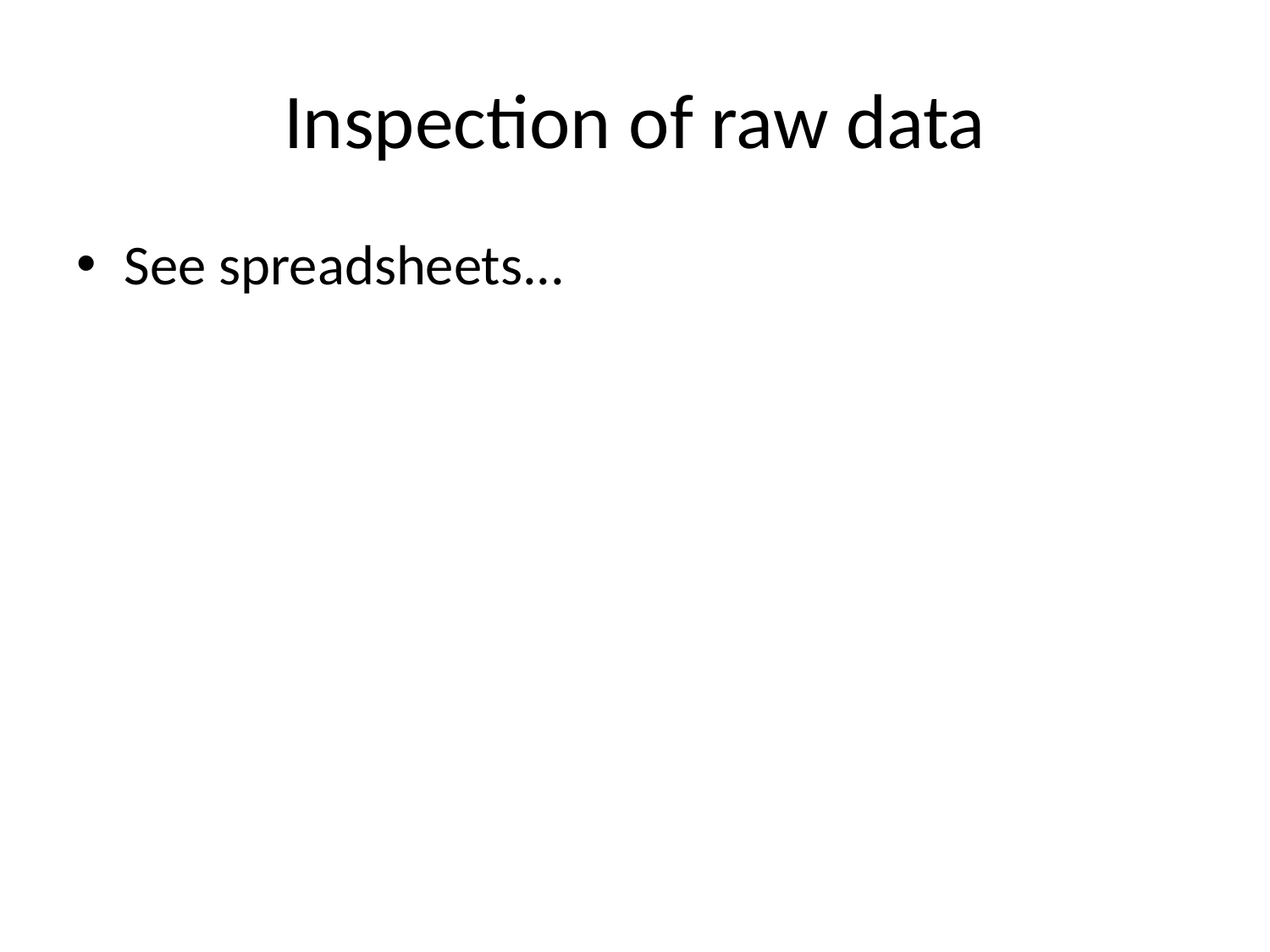

# Inspection of raw data
See spreadsheets...